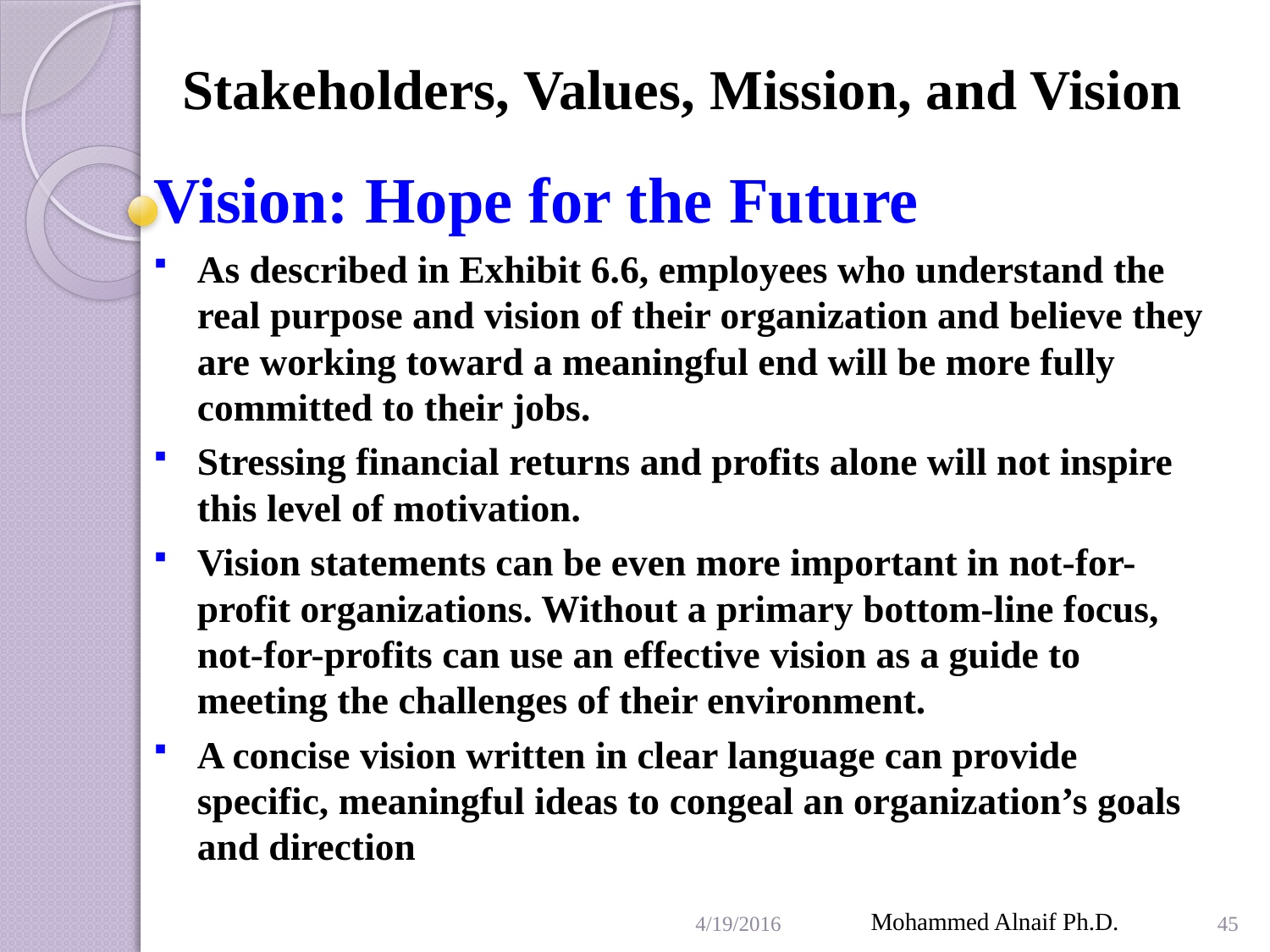

# Stakeholders, Values, Mission, and Vision
Vision: Hope for the Future
As described in Exhibit 6.6, employees who understand the real purpose and vision of their organization and believe they are working toward a meaningful end will be more fully committed to their jobs.
Stressing financial returns and profits alone will not inspire this level of motivation.
Vision statements can be even more important in not-for-profit organizations. Without a primary bottom-line focus, not-for-profits can use an effective vision as a guide to meeting the challenges of their environment.
A concise vision written in clear language can provide specific, meaningful ideas to congeal an organization’s goals and direction
4/19/2016
Mohammed Alnaif Ph.D.
45